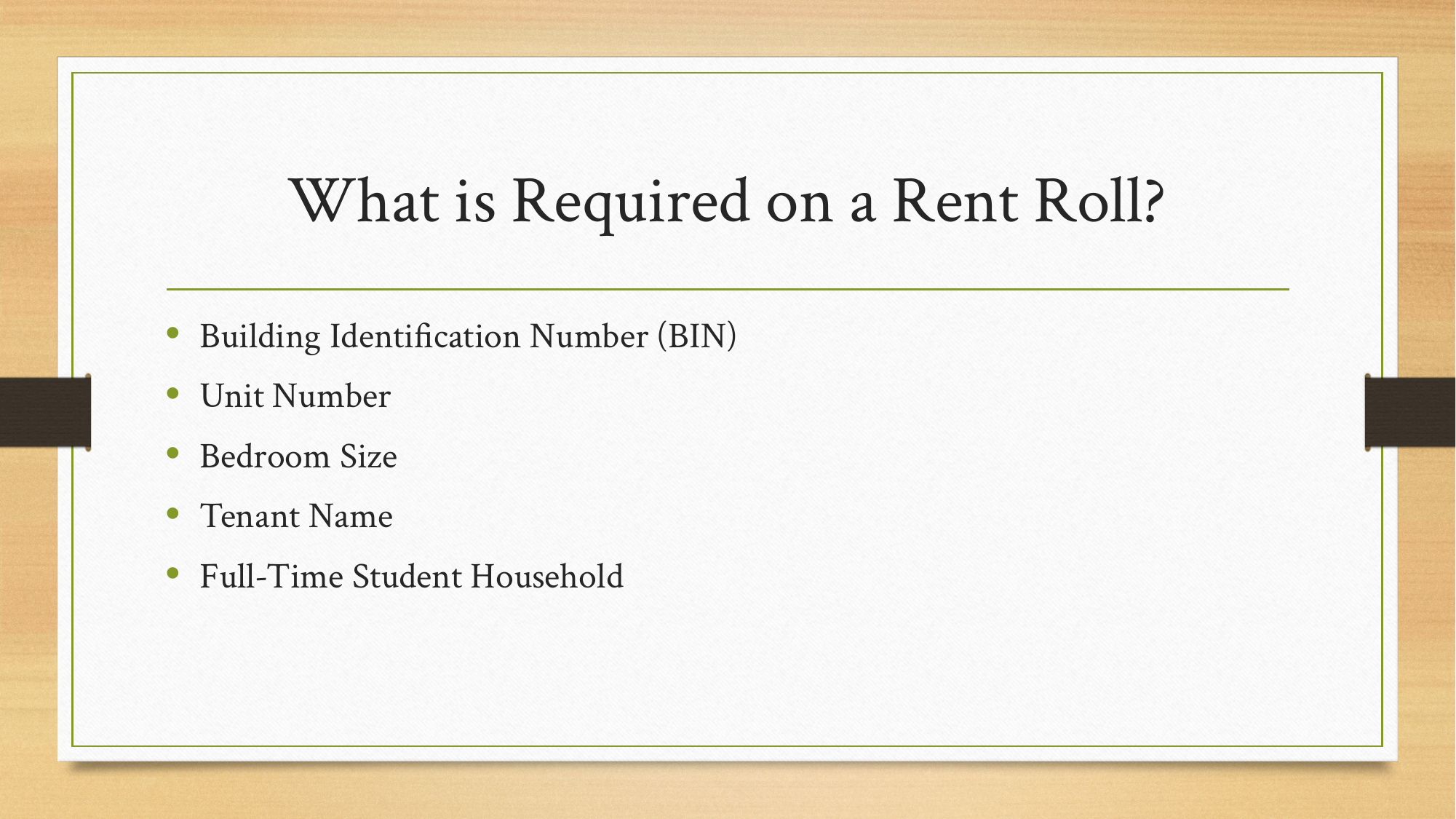

# What is Required on a Rent Roll?
Building Identification Number (BIN)
Unit Number
Bedroom Size
Tenant Name
Full-Time Student Household